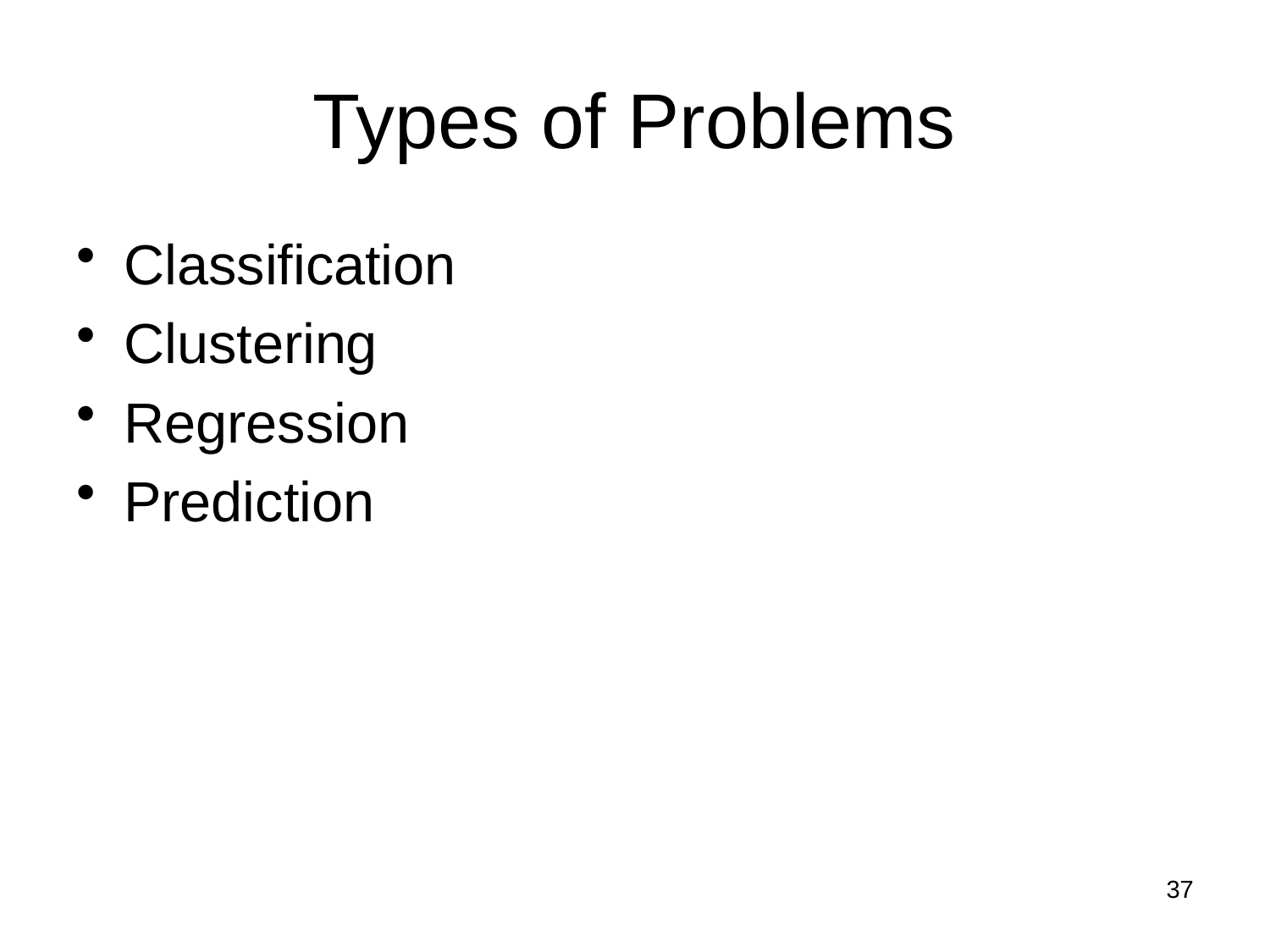

# Types of Problems
Classification
Clustering
Regression
Prediction
37